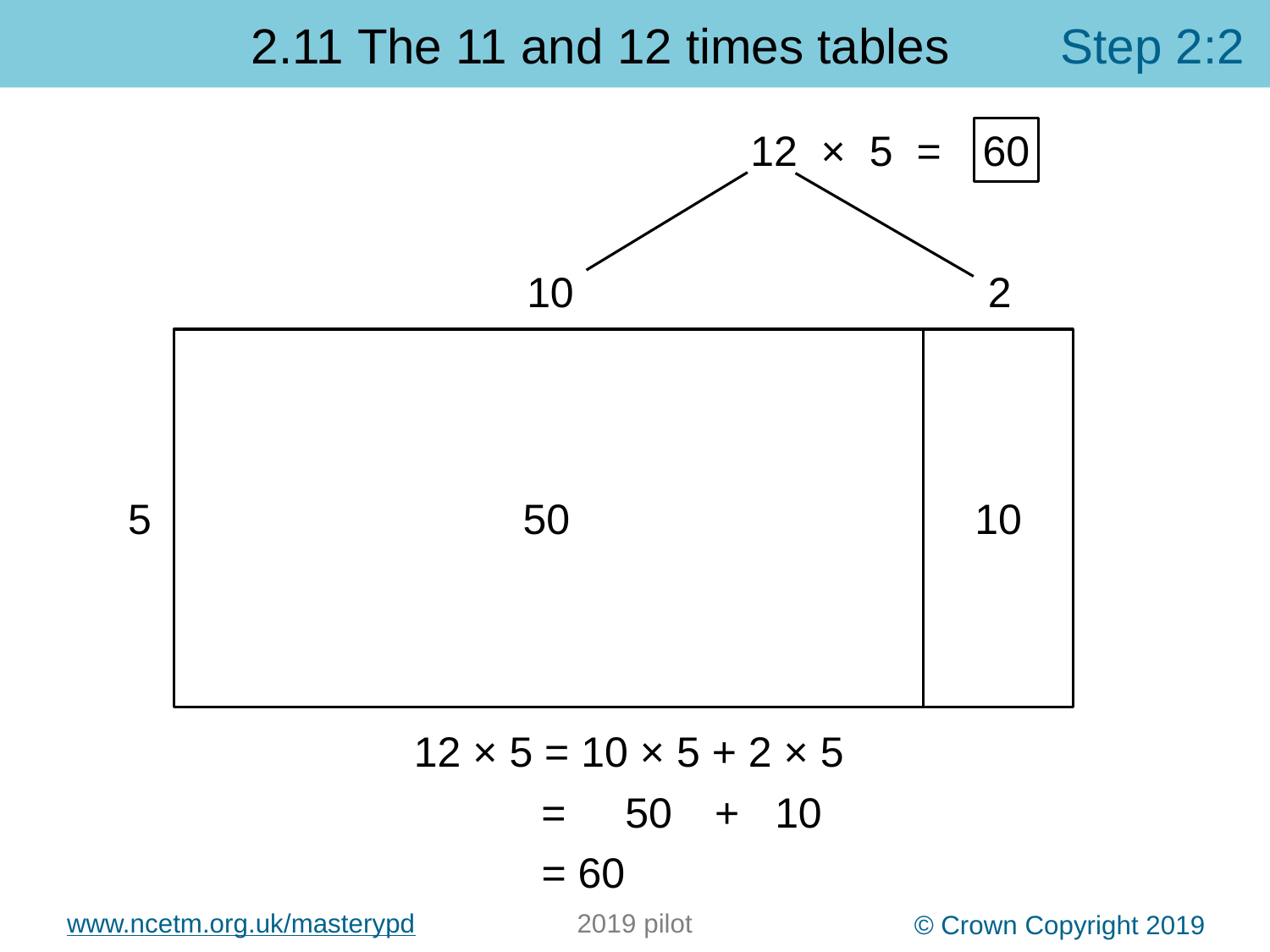

2.11 The 11 and 12 times tables	Step 2:2
12  ×  5  =
60

10
2

50
5
10
12 × 5 = 10 × 5 + 2 × 5
=     50
+   10
= 60